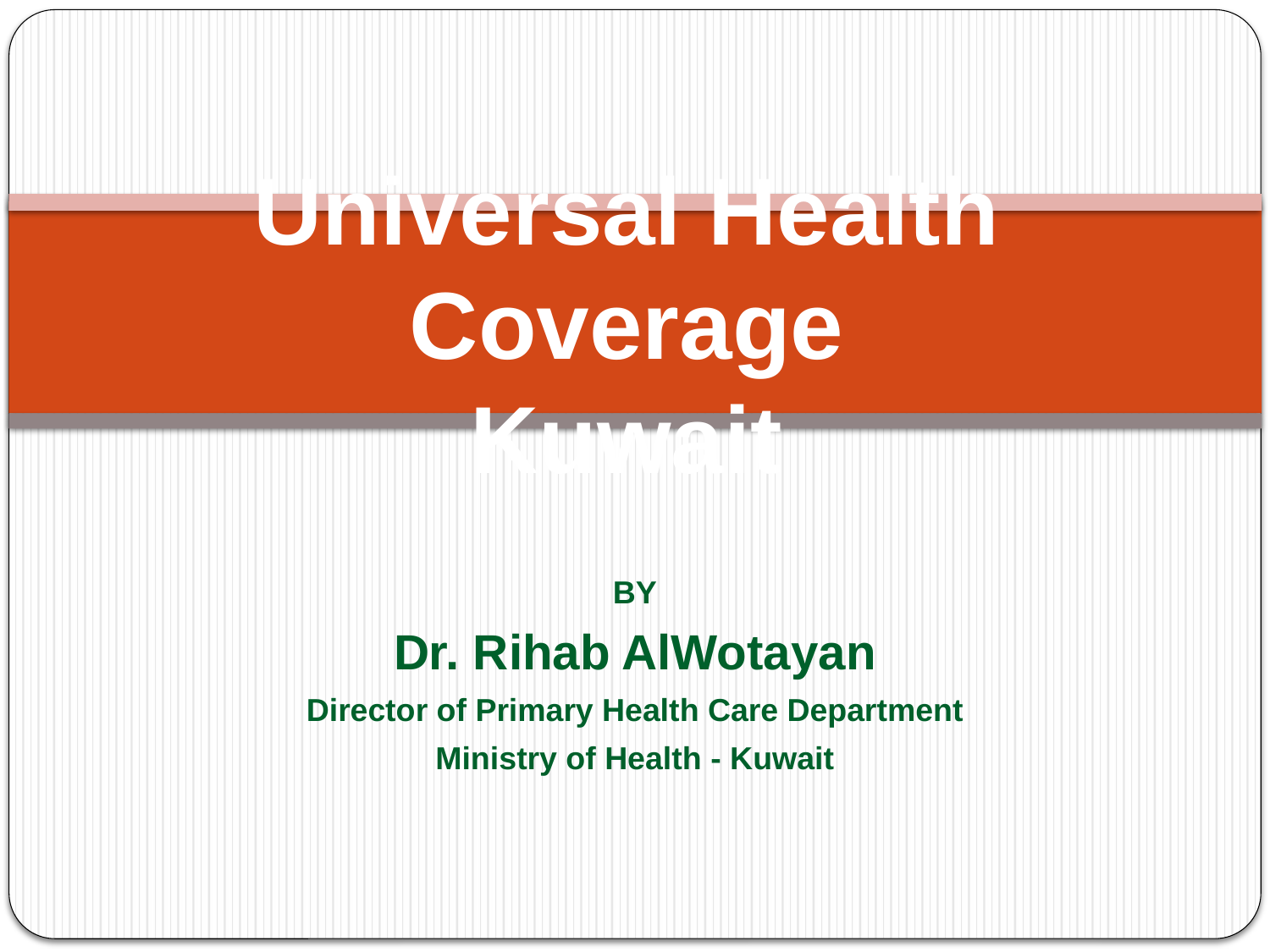

# Universal Health Coverage Kuwait
BY
Dr. Rihab AlWotayan
Director of Primary Health Care Department
Ministry of Health - Kuwait